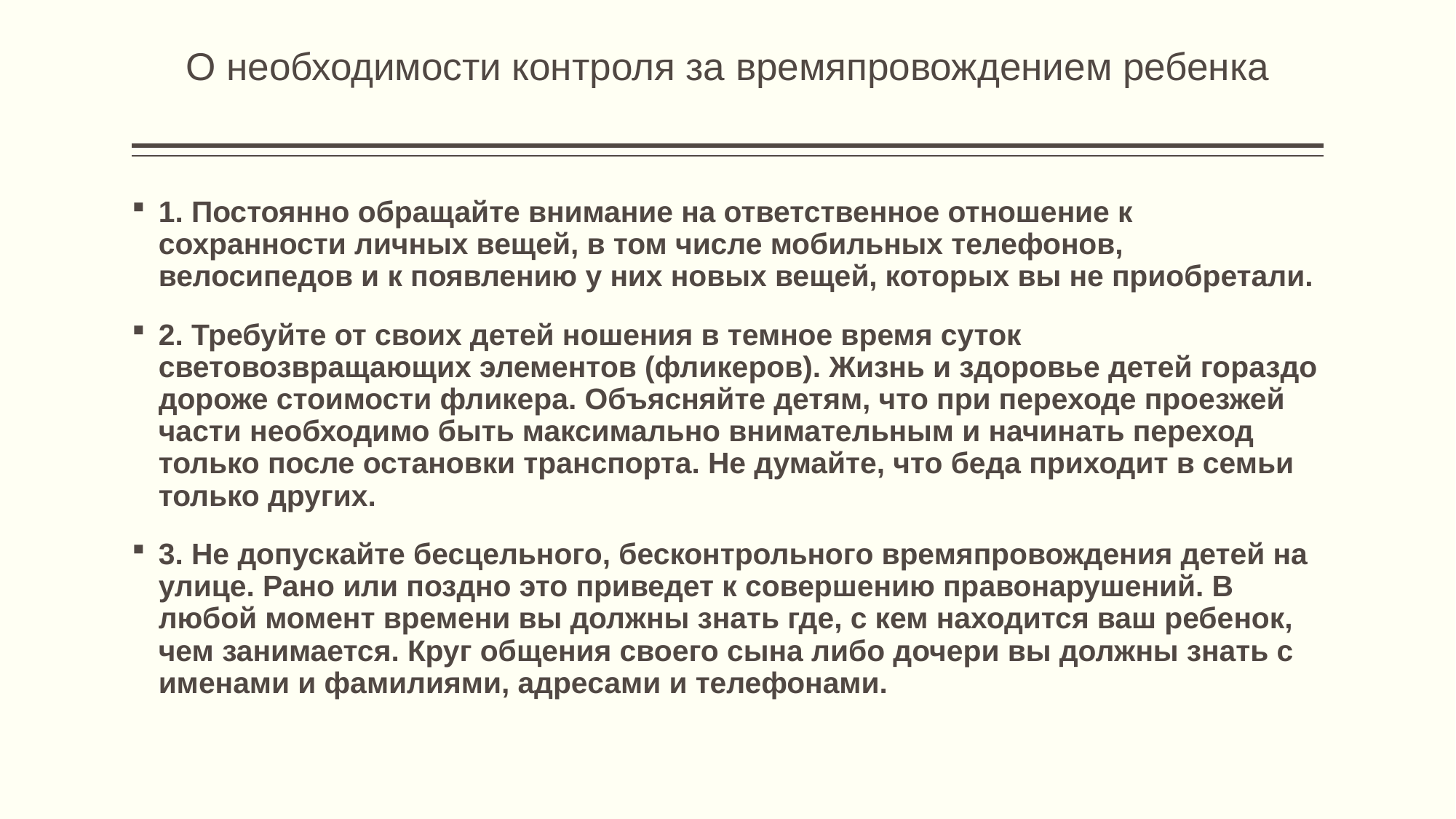

# О необходимости контроля за времяпровождением ребенка
1. Постоянно обращайте внимание на ответственное отношение к сохранности личных вещей, в том числе мобильных телефонов, велосипедов и к появлению у них новых вещей, которых вы не приобретали.
2. Требуйте от своих детей ношения в темное время суток световозвращающих элементов (фликеров). Жизнь и здоровье детей гораздо дороже стоимости фликера. Объясняйте детям, что при переходе проезжей части необходимо быть максимально внимательным и начинать переход только после остановки транспорта. Не думайте, что беда приходит в семьи только других.
3. Не допускайте бесцельного, бесконтрольного времяпровождения детей на улице. Рано или поздно это приведет к совершению правонарушений. В любой момент времени вы должны знать где, с кем находится ваш ребенок, чем занимается. Круг общения своего сына либо дочери вы должны знать с именами и фамилиями, адресами и телефонами.